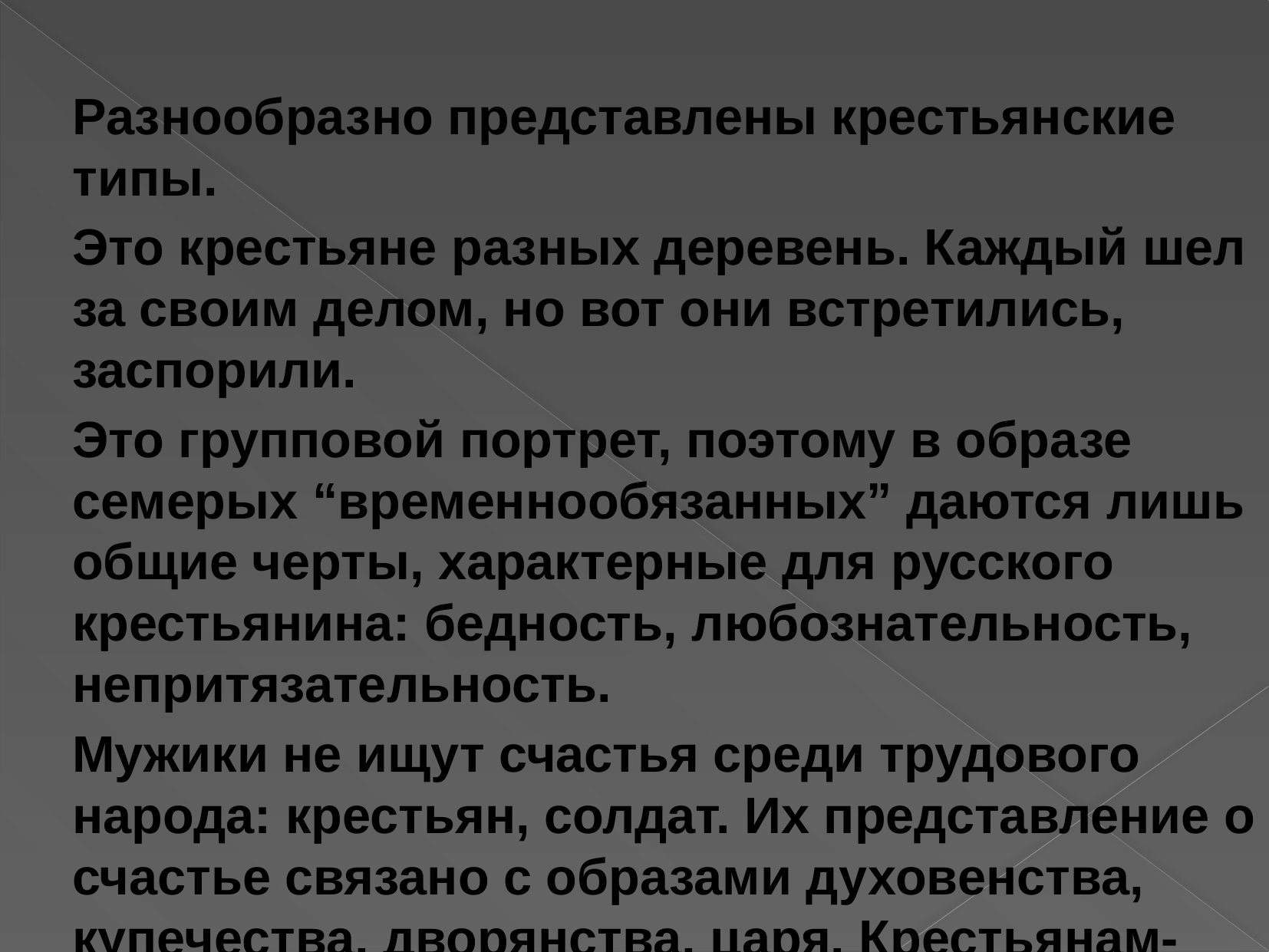

Разнообразно представлены крестьянские типы.
Это крестьяне разных деревень. Каждый шел за своим делом, но вот они встретились, заспорили.
Это групповой портрет, поэтому в образе семерых “временнообязанных” даются лишь общие черты, характерные для русского крестьянина: бедность, любознательность, непритязательность.
Мужики не ищут счастья среди трудового народа: крестьян, солдат. Их представление о счастье связано с образами духовенства, купечества, дворянства, царя. Крестьянам-правдоискателям свойственно чувство собственного достоинства.